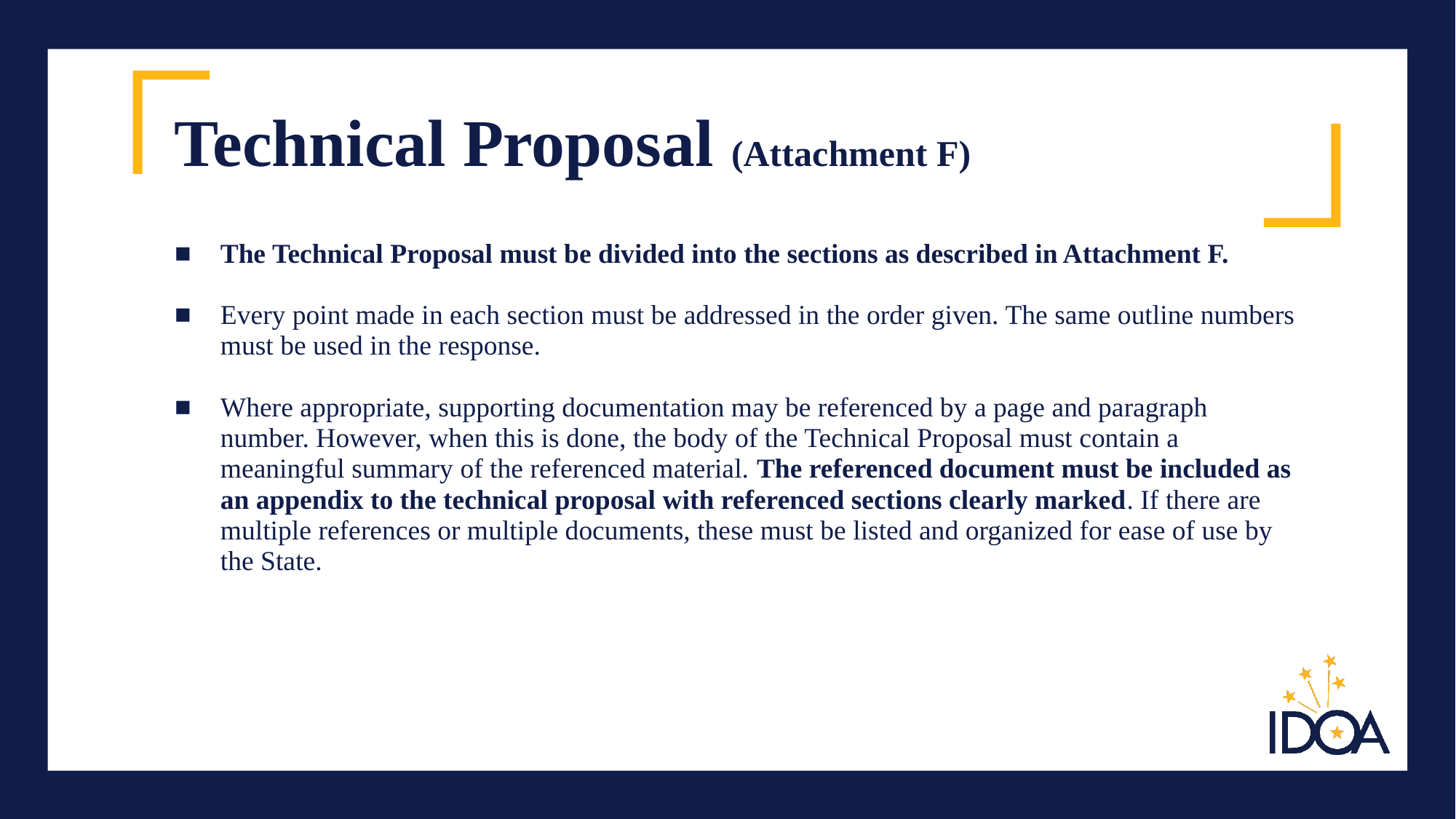

# Technical Proposal (Attachment F)
The Technical Proposal must be divided into the sections as described in Attachment F.

Every point made in each section must be addressed in the order given. The same outline numbers must be used in the response.

Where appropriate, supporting documentation may be referenced by a page and paragraph number. However, when this is done, the body of the Technical Proposal must contain a meaningful summary of the referenced material. The referenced document must be included as an appendix to the technical proposal with referenced sections clearly marked. If there are multiple references or multiple documents, these must be listed and organized for ease of use by the State.